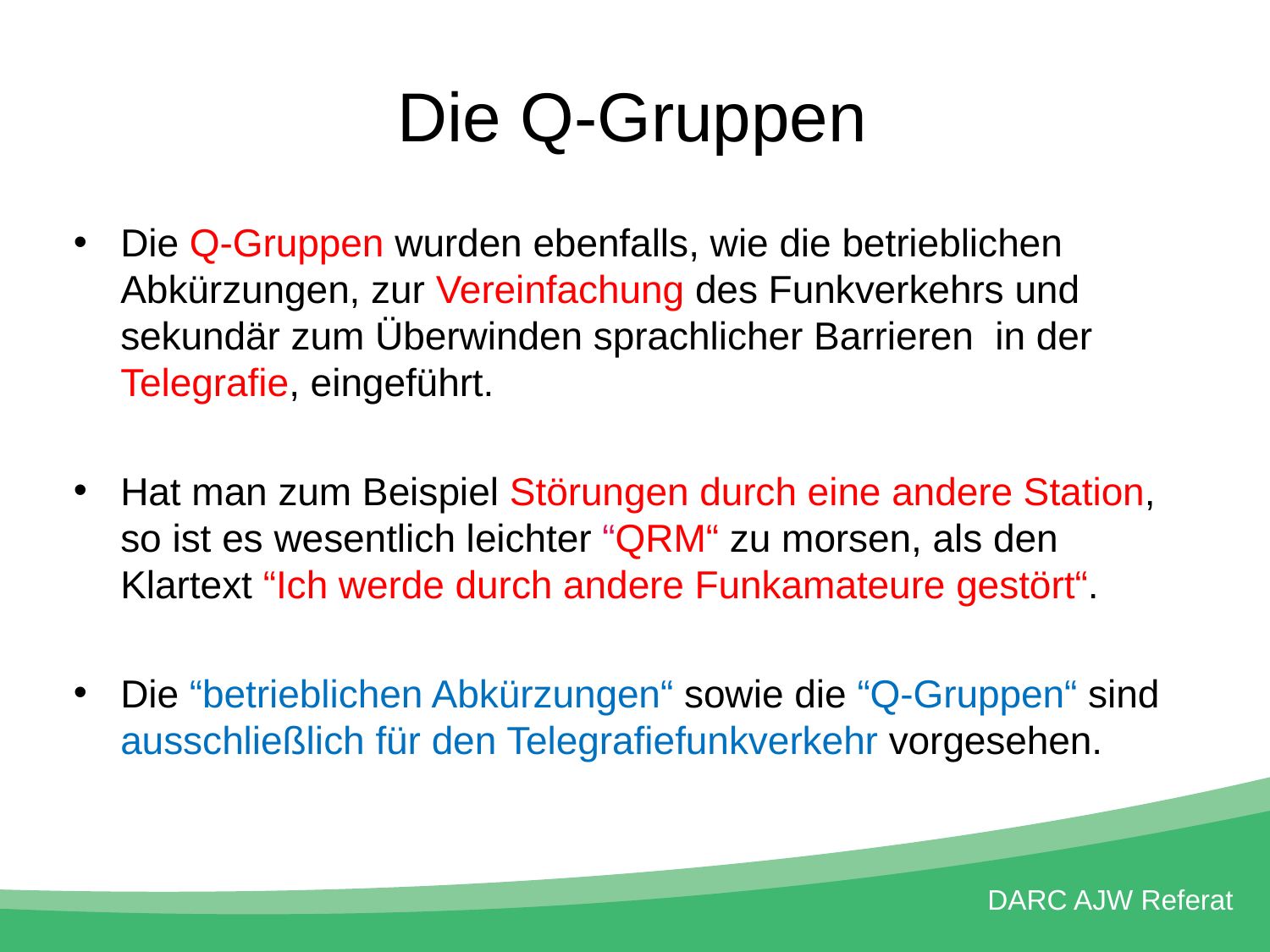

#
Die Q-Gruppen

Die Q-Gruppen wurden ebenfalls, wie die betrieblichen Abkürzungen, zur Vereinfachung des Funkverkehrs und sekundär zum Überwinden sprachlicher Barrieren  in der Telegrafie, eingeführt.

Hat man zum Beispiel Störungen durch eine andere Station, so ist es wesentlich leichter “QRM“ zu morsen, als den Klartext “Ich werde durch andere Funkamateure gestört“.

Die “betrieblichen Abkürzungen“ sowie die “Q-Gruppen“ sind ausschließlich für den Telegrafiefunkverkehr vorgesehen.